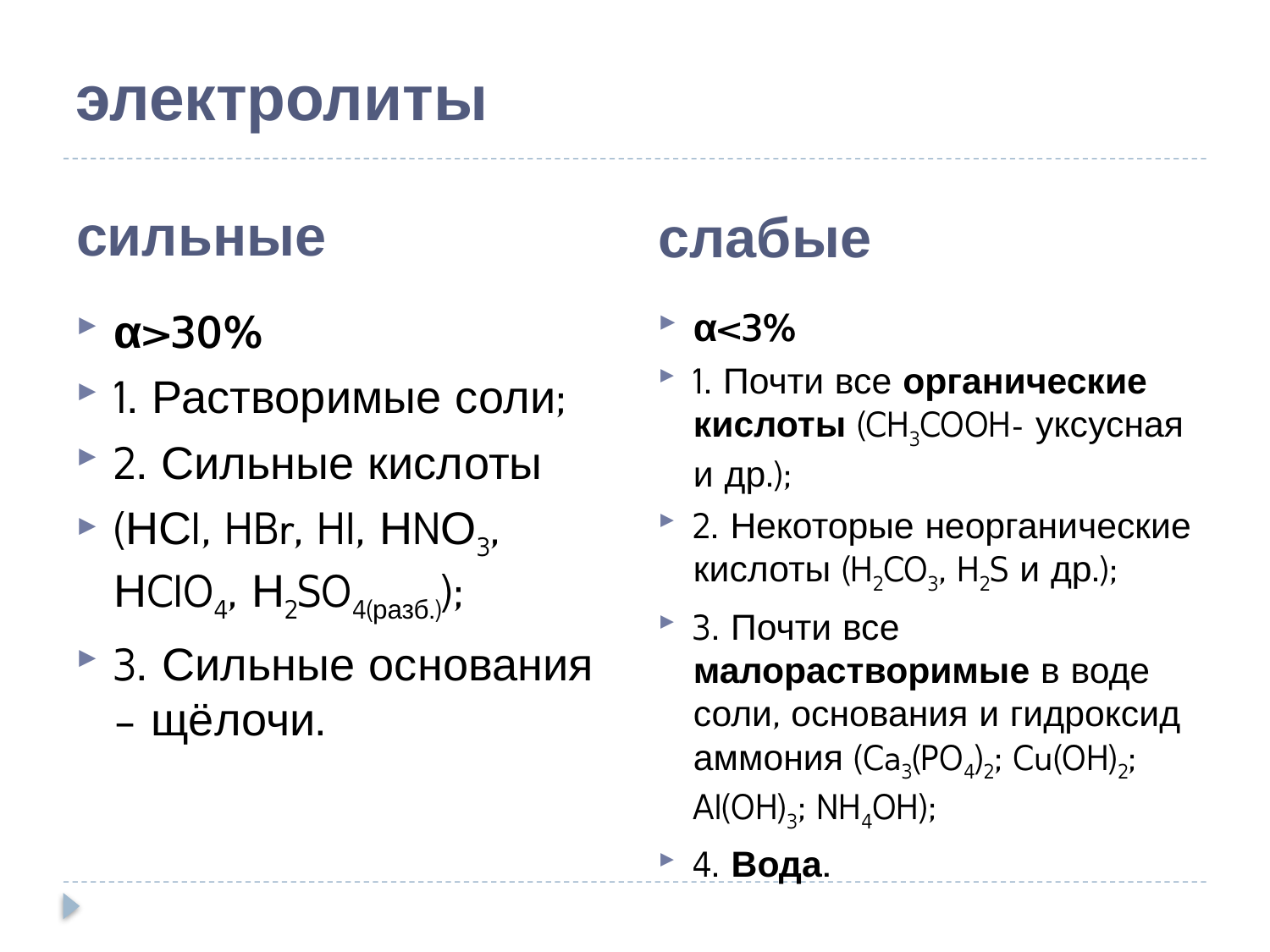

# электролиты
сильные
слабые
α>30%
1. Растворимые соли;
2. Сильные кислоты
(НСl, HBr, HI, НNО3, НClO4, Н2SO4(разб.));
3. Сильные основания – щёлочи.

α<3%
1. Почти все органические кислоты (CH3COOH- уксусная и др.);
2. Некоторые неорганические кислоты (H2CO3, H2S и др.);
3. Почти все малорастворимые в воде соли, основания и гидроксид аммония (Ca3(PO4)2; Cu(OH)2; Al(OH)3; NH4OH);
4. Вода.